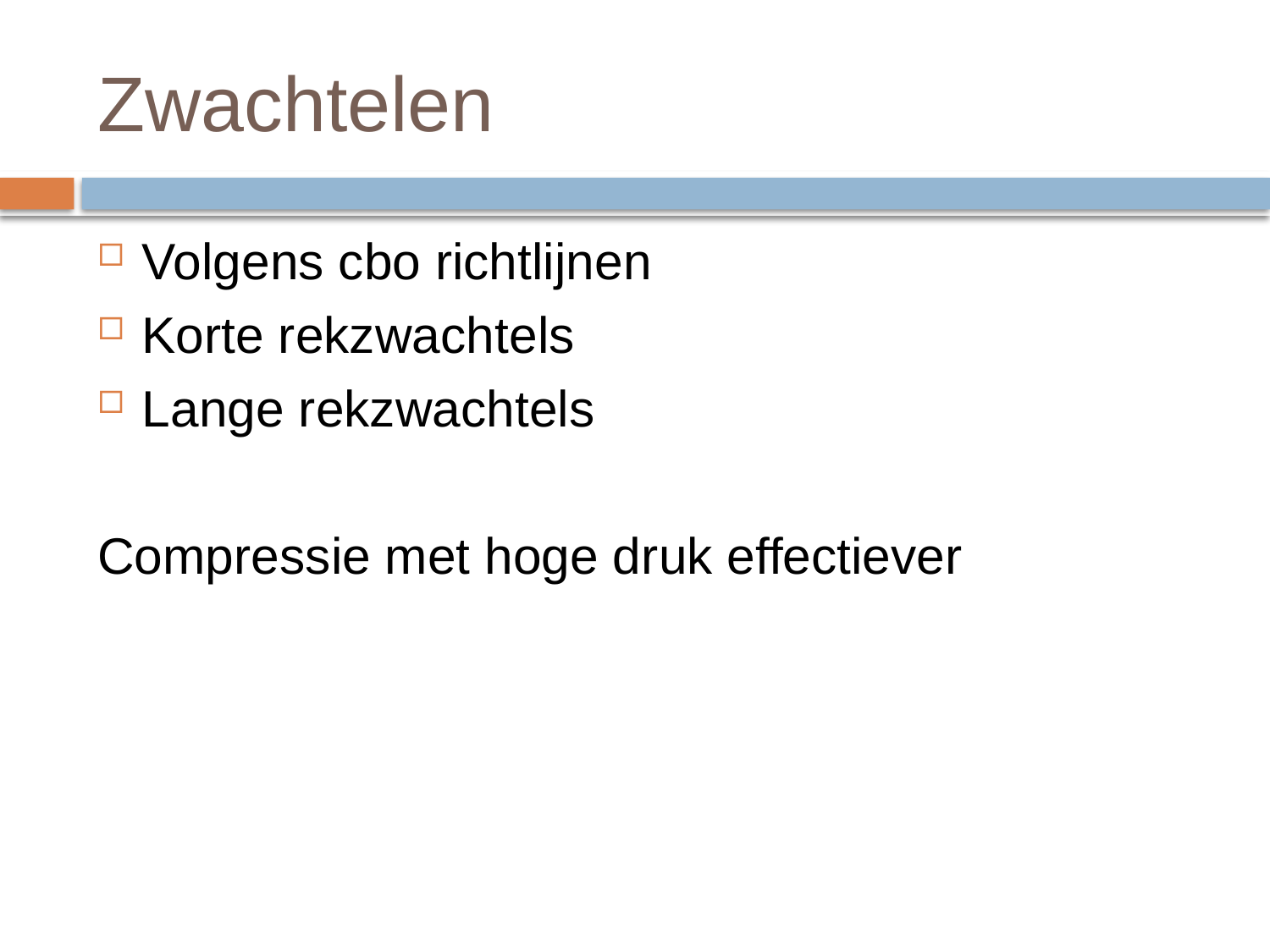

# Zwachtelen
Volgens cbo richtlijnen
Korte rekzwachtels
Lange rekzwachtels

Compressie met hoge druk effectiever